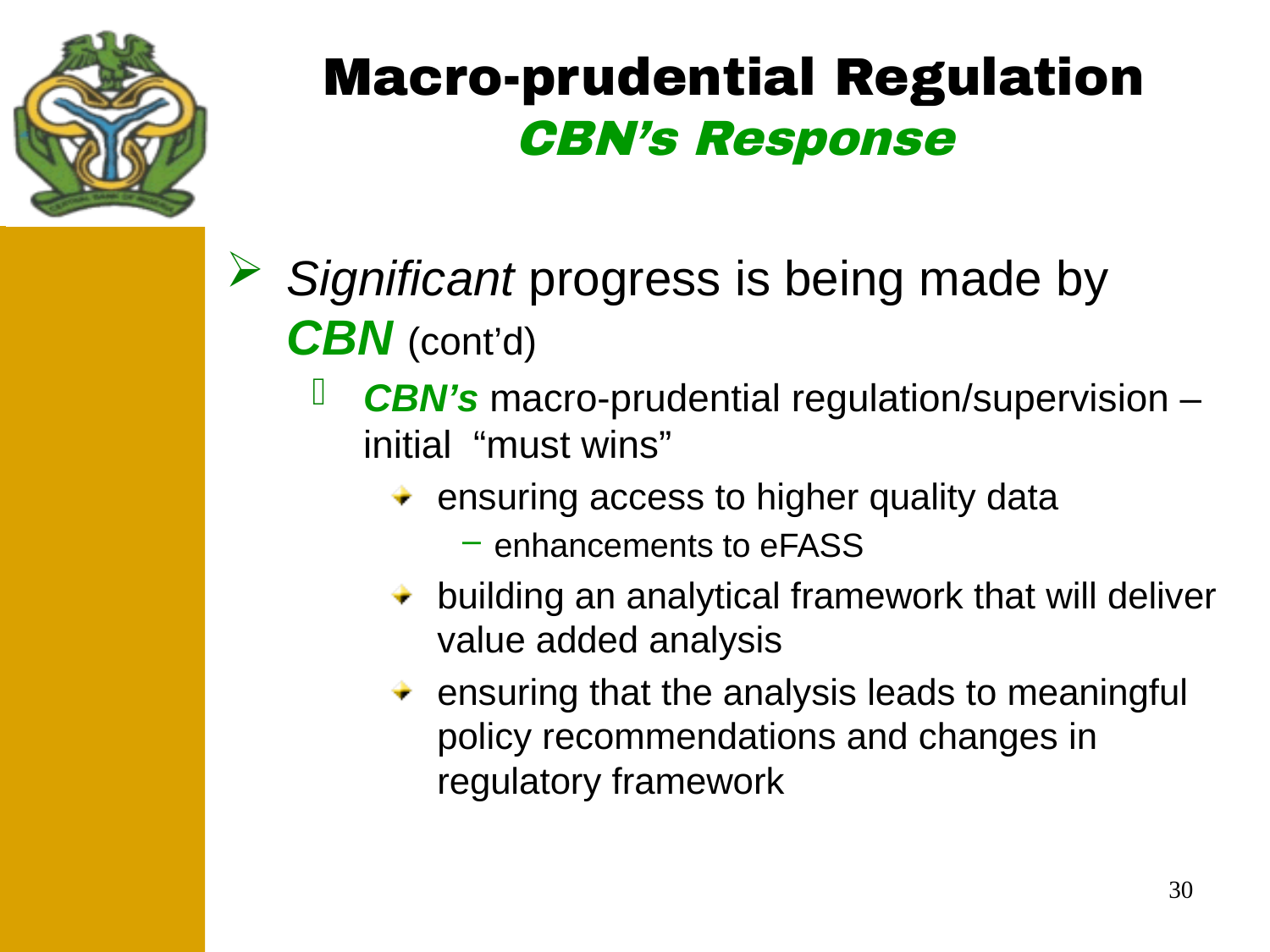

Macro-prudential Regulation
CBN’s Response
#
 After
Significant progress is being made by CBN (cont’d)
CBN’s macro-prudential regulation/supervision – initial  “must wins”
ensuring access to higher quality data
enhancements to eFASS
building an analytical framework that will deliver value added analysis
ensuring that the analysis leads to meaningful policy recommendations and changes in regulatory framework
30